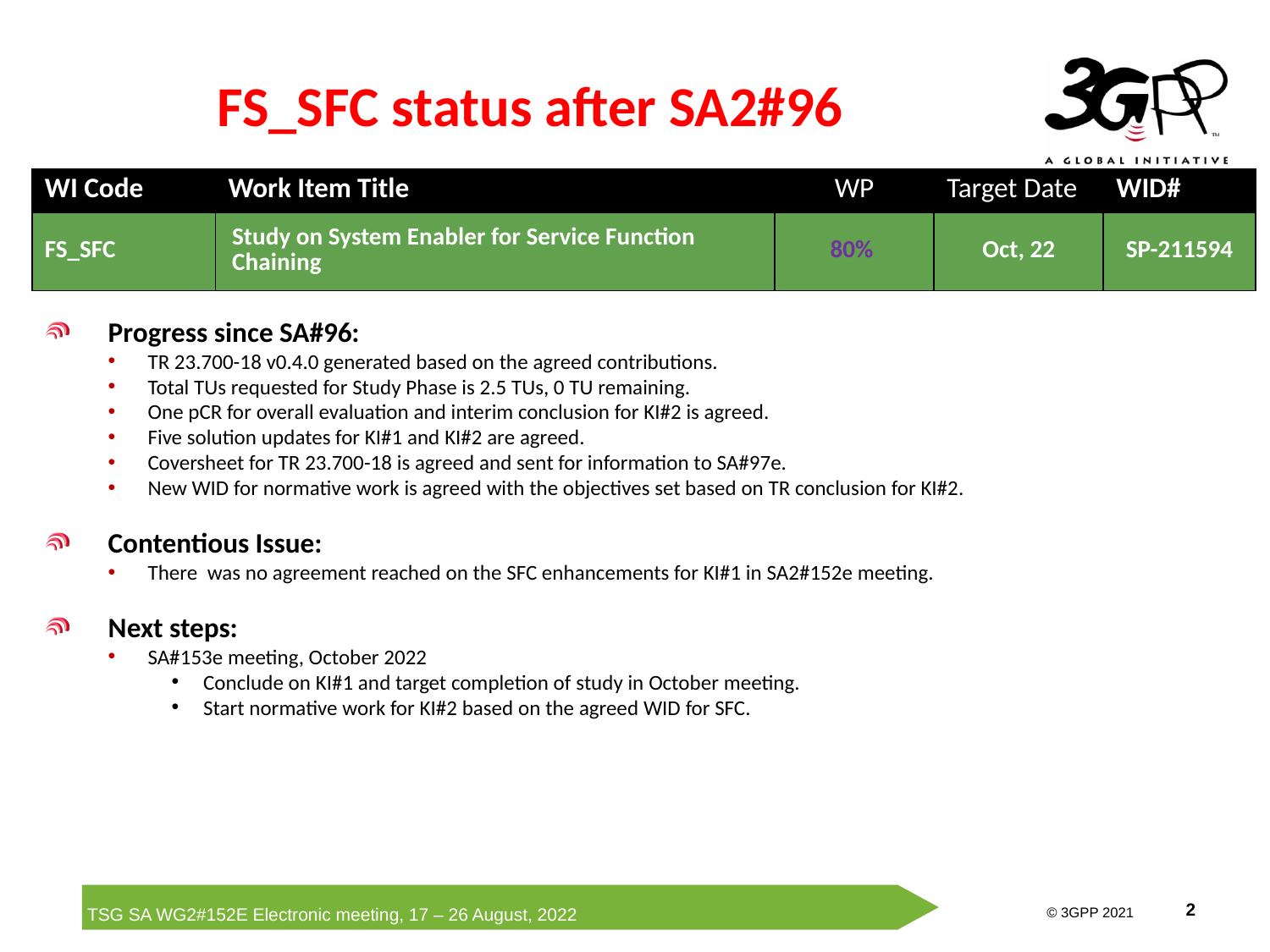

# FS_SFC status after SA2#96
| WI Code | Work Item Title | WP | Target Date | WID# |
| --- | --- | --- | --- | --- |
| FS\_SFC | Study on System Enabler for Service Function Chaining | 80% | Oct, 22 | SP-211594 |
Progress since SA#96:
TR 23.700-18 v0.4.0 generated based on the agreed contributions.
Total TUs requested for Study Phase is 2.5 TUs, 0 TU remaining.
One pCR for overall evaluation and interim conclusion for KI#2 is agreed.
Five solution updates for KI#1 and KI#2 are agreed.
Coversheet for TR 23.700-18 is agreed and sent for information to SA#97e.
New WID for normative work is agreed with the objectives set based on TR conclusion for KI#2.

Contentious Issue:
There  was no agreement reached on the SFC enhancements for KI#1 in SA2#152e meeting.

Next steps:
SA#153e meeting, October 2022
Conclude on KI#1 and target completion of study in October meeting.
Start normative work for KI#2 based on the agreed WID for SFC.